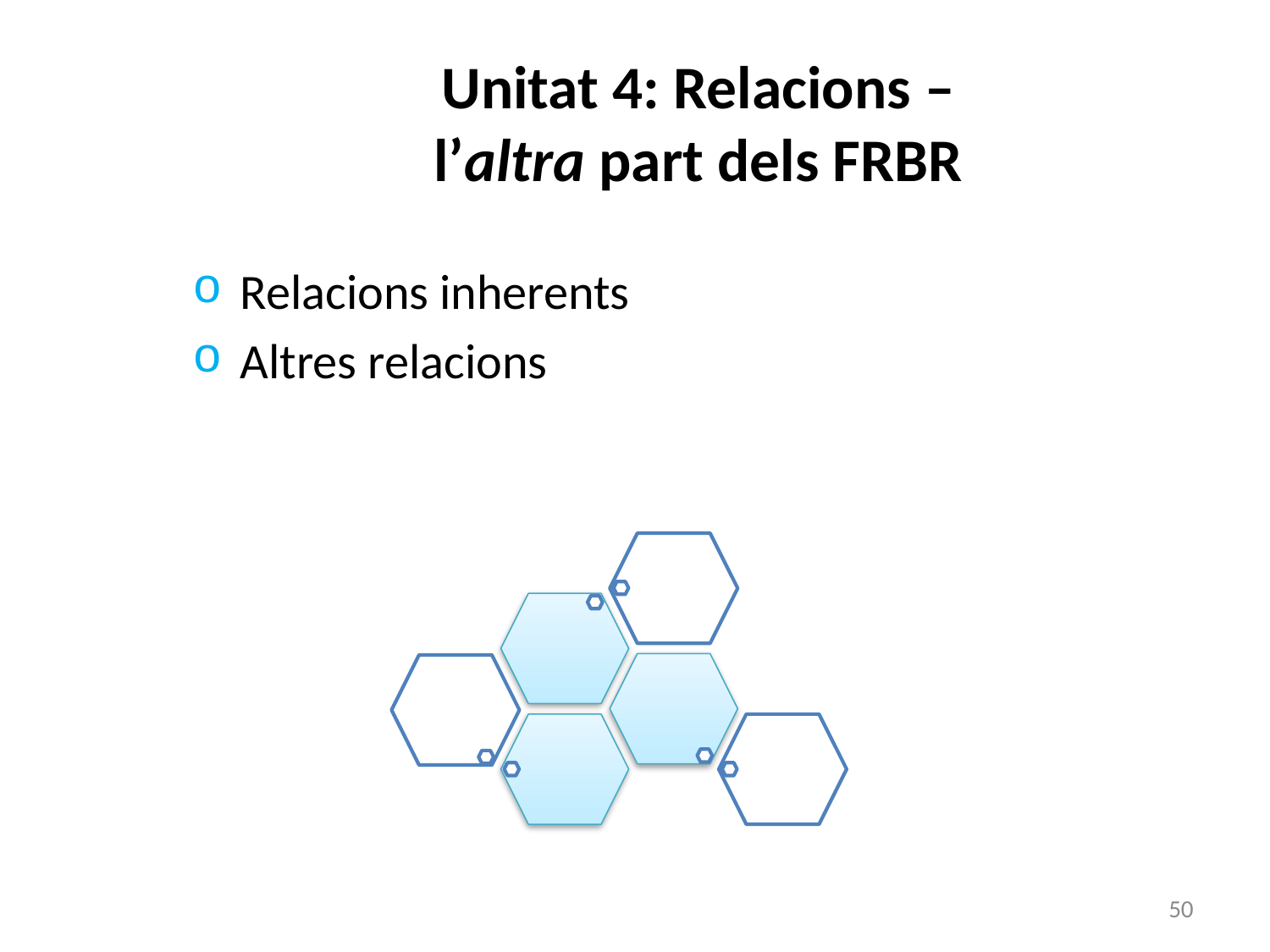

# Unitat 4: Relacions – l’altra part dels FRBR
Relacions inherents
Altres relacions

50